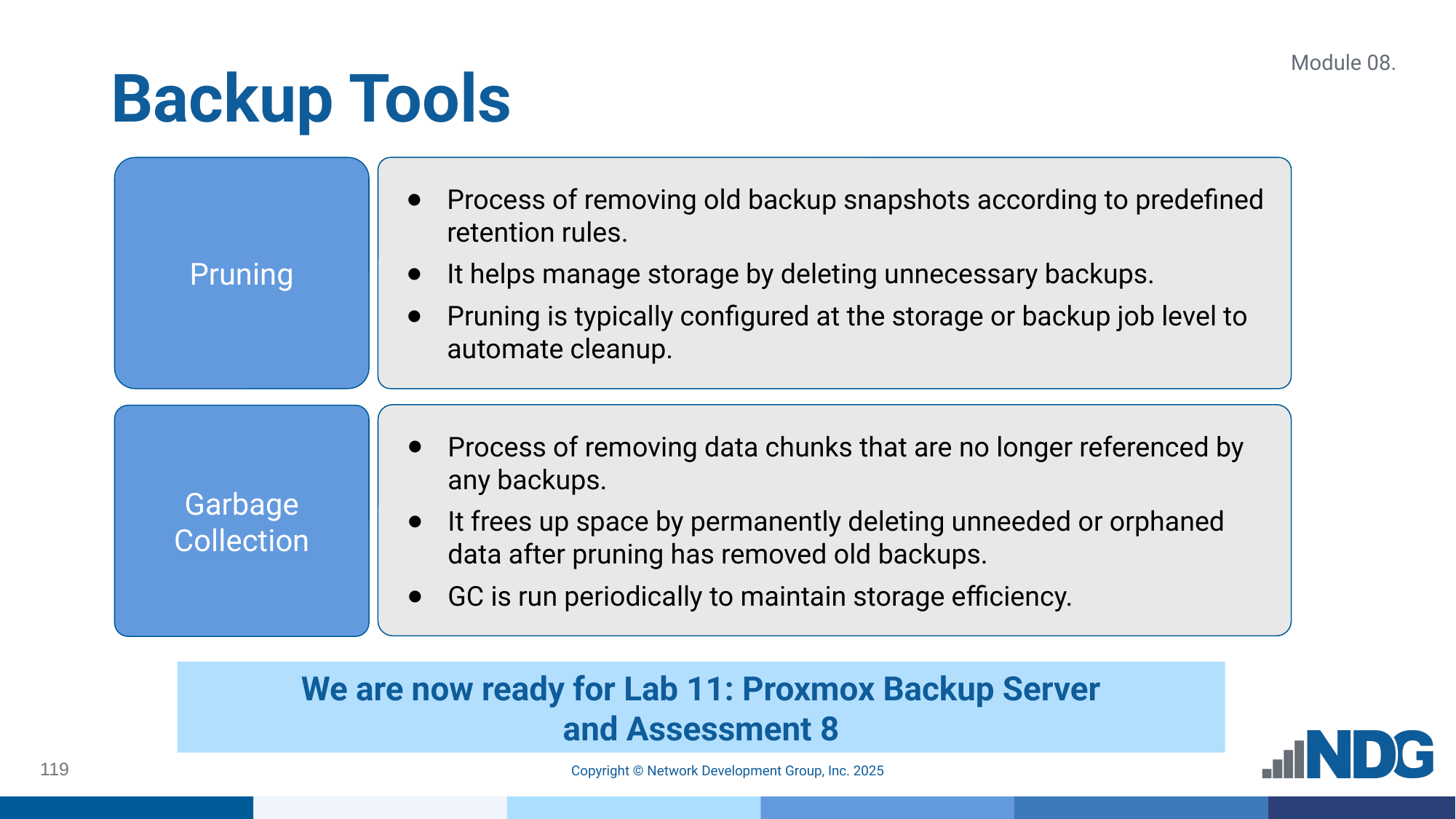

# Backup Tools
Module 08.
Pruning
Process of removing old backup snapshots according to predefined retention rules.
It helps manage storage by deleting unnecessary backups.
Pruning is typically configured at the storage or backup job level to automate cleanup.
Process of removing data chunks that are no longer referenced by any backups.
It frees up space by permanently deleting unneeded or orphaned data after pruning has removed old backups.
GC is run periodically to maintain storage efficiency.
Garbage
Collection
We are now ready for Lab 11: Proxmox Backup Server
and Assessment 8